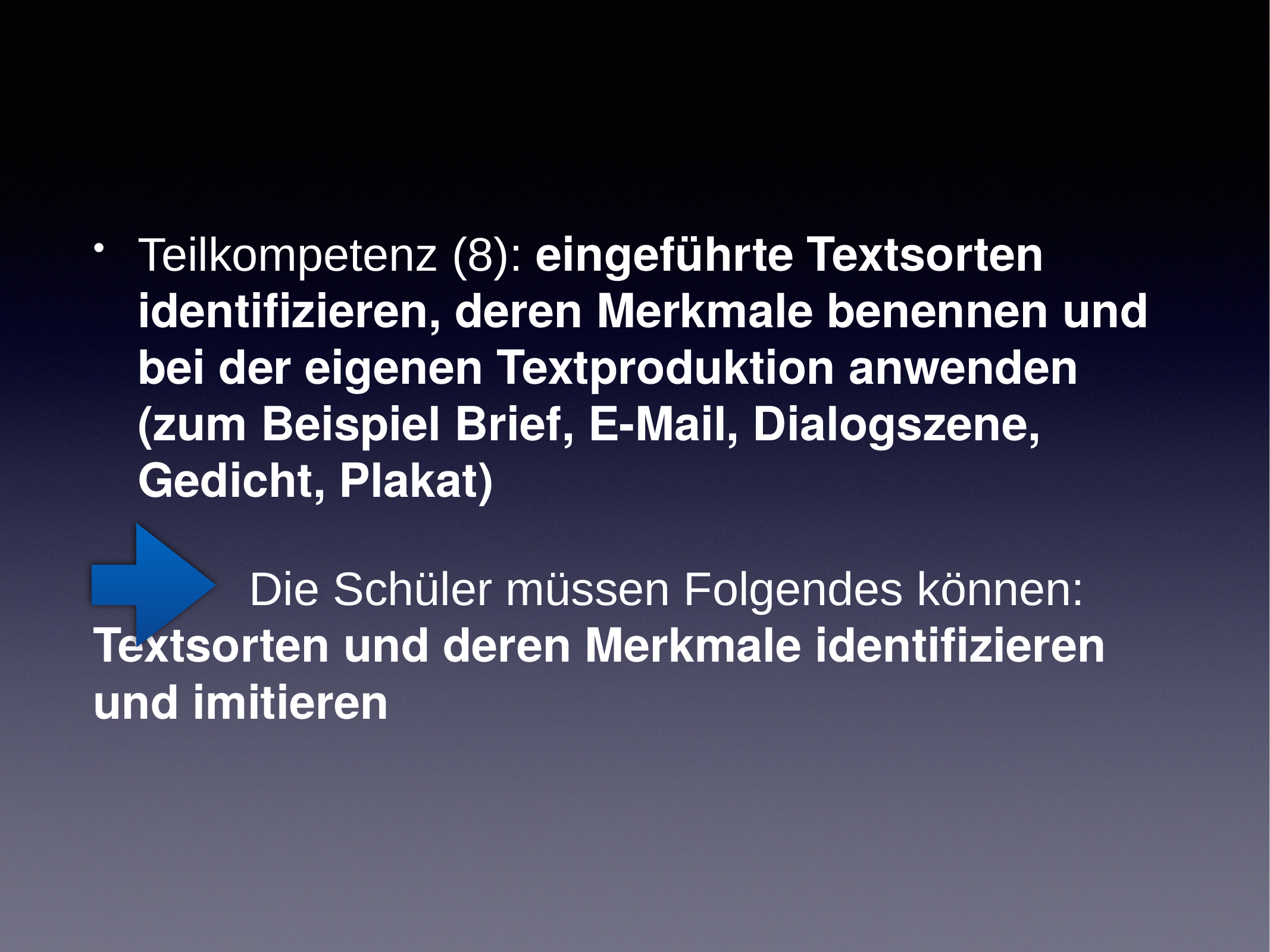

Teilkompetenz (8): eingeführte Textsorten identifizieren, deren Merkmale benennen und bei der eigenen Textproduktion anwenden (zum Beispiel Brief, E-Mail, Dialogszene, Gedicht, Plakat)
Die Schüler müssen Folgendes können: Textsorten und deren Merkmale identifizieren und imitieren